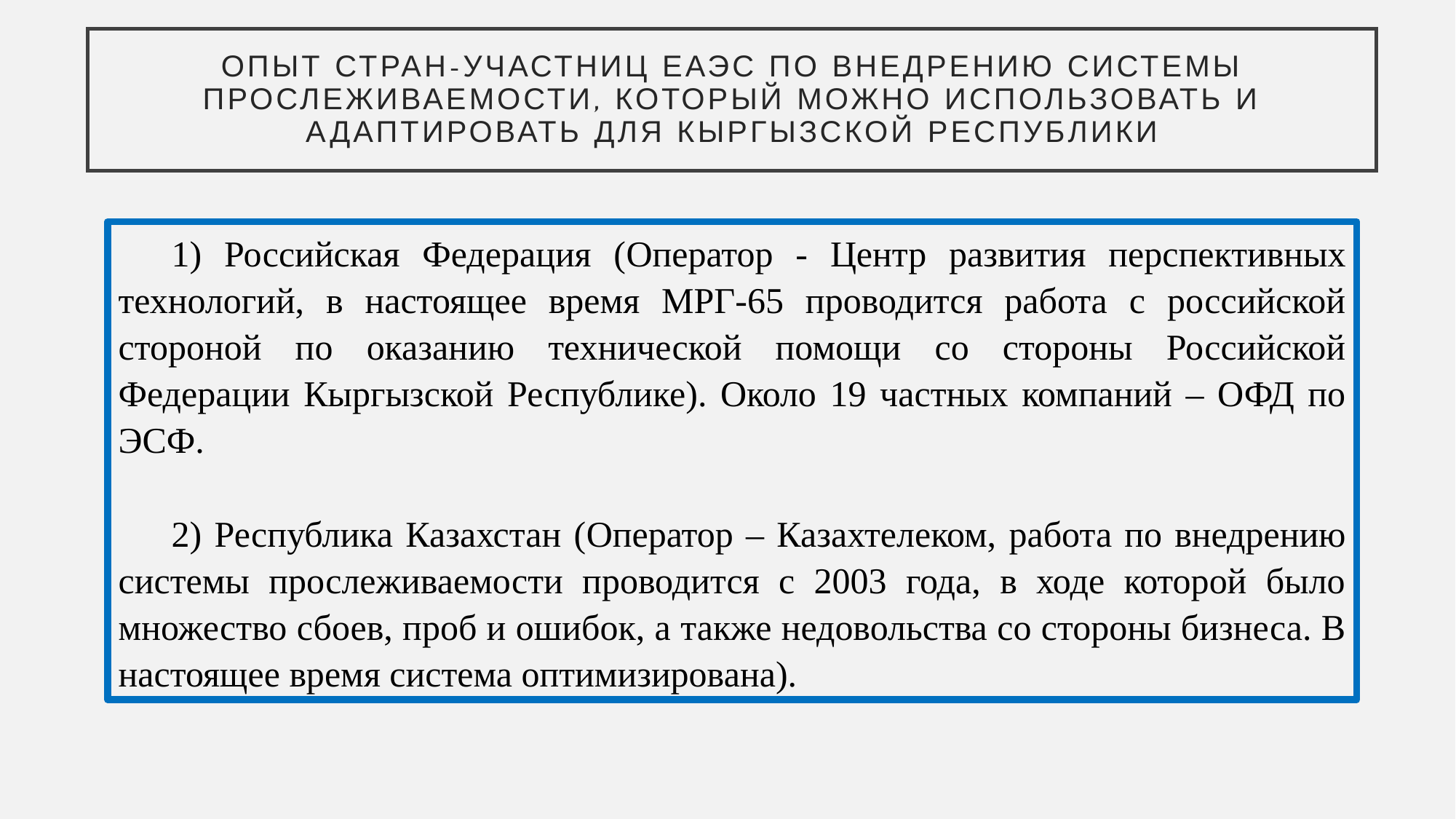

# Опыт стран-участниц ЕАЭС по внедрению системы прослеживаемости, который можно использовать и адаптировать для Кыргызской Республики
1) Российская Федерация (Оператор - Центр развития перспективных технологий, в настоящее время МРГ-65 проводится работа с российской стороной по оказанию технической помощи со стороны Российской Федерации Кыргызской Республике). Около 19 частных компаний – ОФД по ЭСФ.

2) Республика Казахстан (Оператор – Казахтелеком, работа по внедрению системы прослеживаемости проводится с 2003 года, в ходе которой было множество сбоев, проб и ошибок, а также недовольства со стороны бизнеса. В настоящее время система оптимизирована).